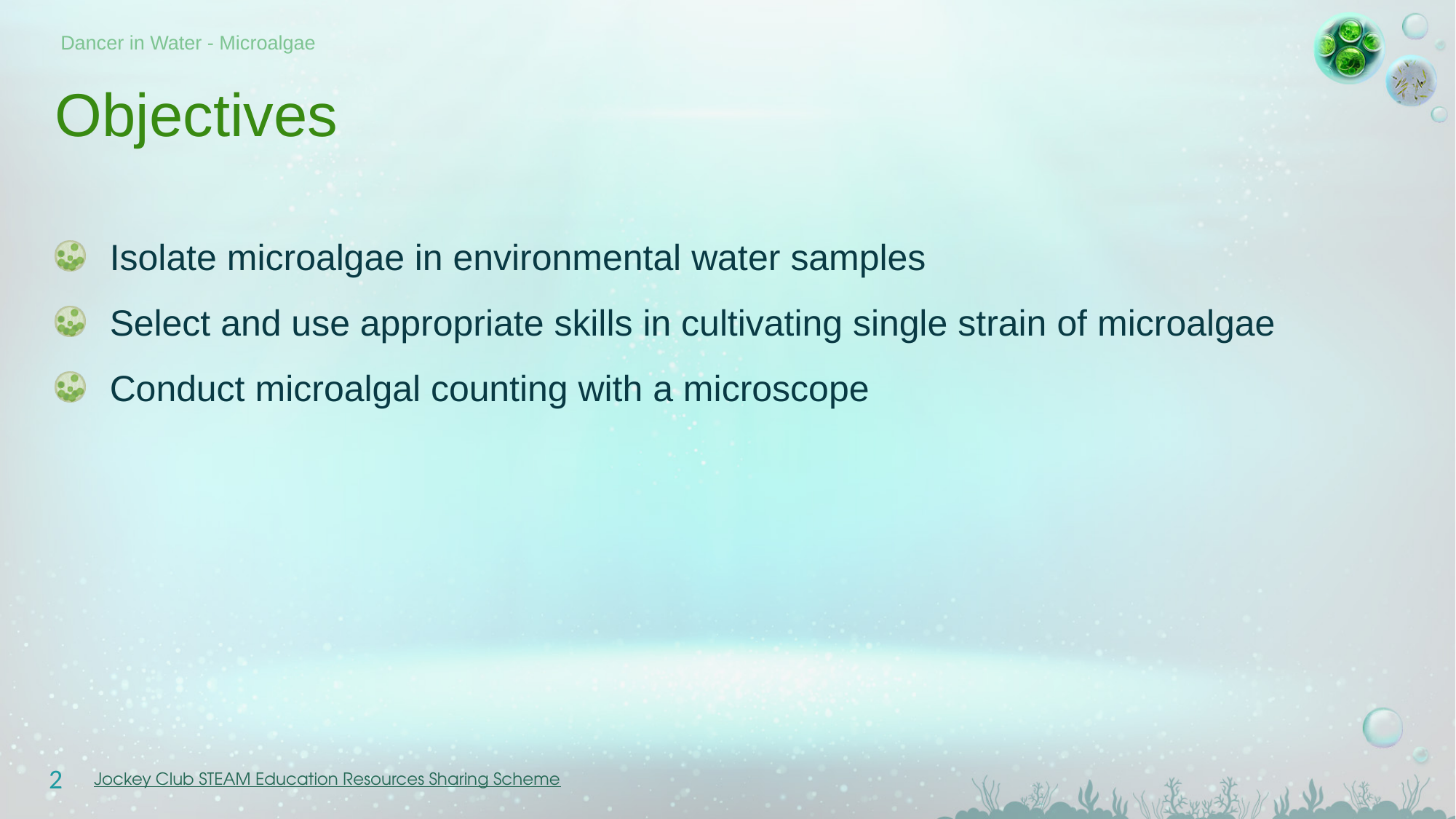

# Objectives
Isolate microalgae in environmental water samples
Select and use appropriate skills in cultivating single strain of microalgae
Conduct microalgal counting with a microscope

2